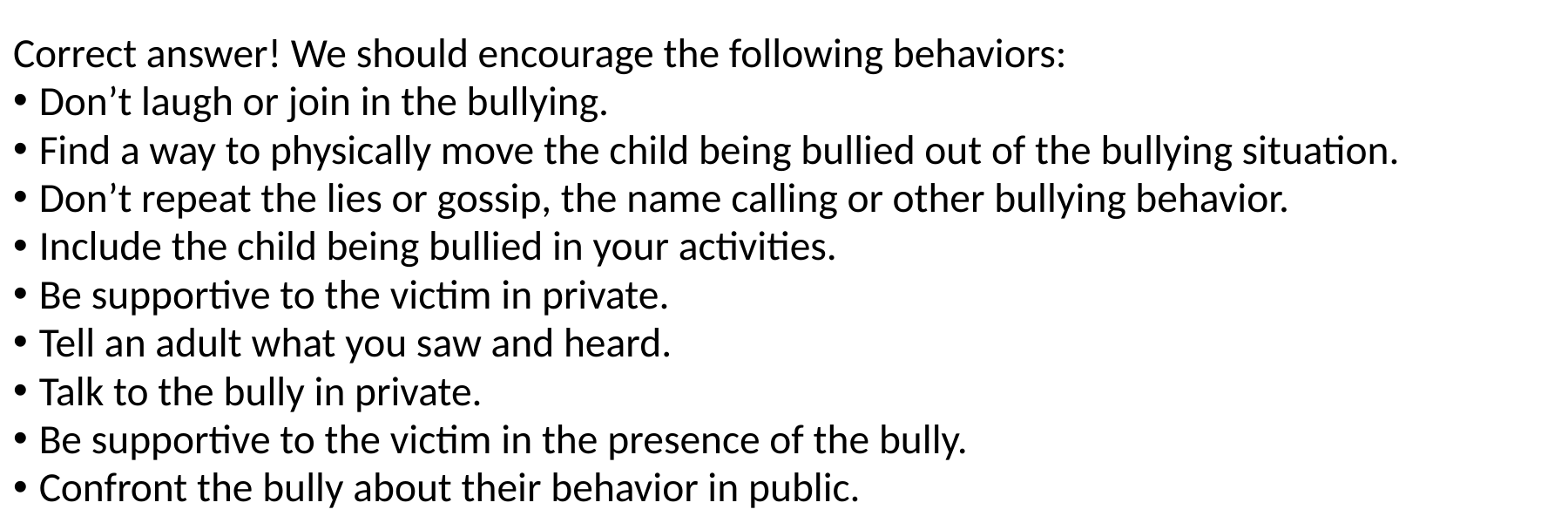

Correct answer! We should encourage the following behaviors:
 Don’t laugh or join in the bullying.
 Find a way to physically move the child being bullied out of the bullying situation.
 Don’t repeat the lies or gossip, the name calling or other bullying behavior.
 Include the child being bullied in your activities.
 Be supportive to the victim in private.
 Tell an adult what you saw and heard.
 Talk to the bully in private.
 Be supportive to the victim in the presence of the bully.
 Confront the bully about their behavior in public.